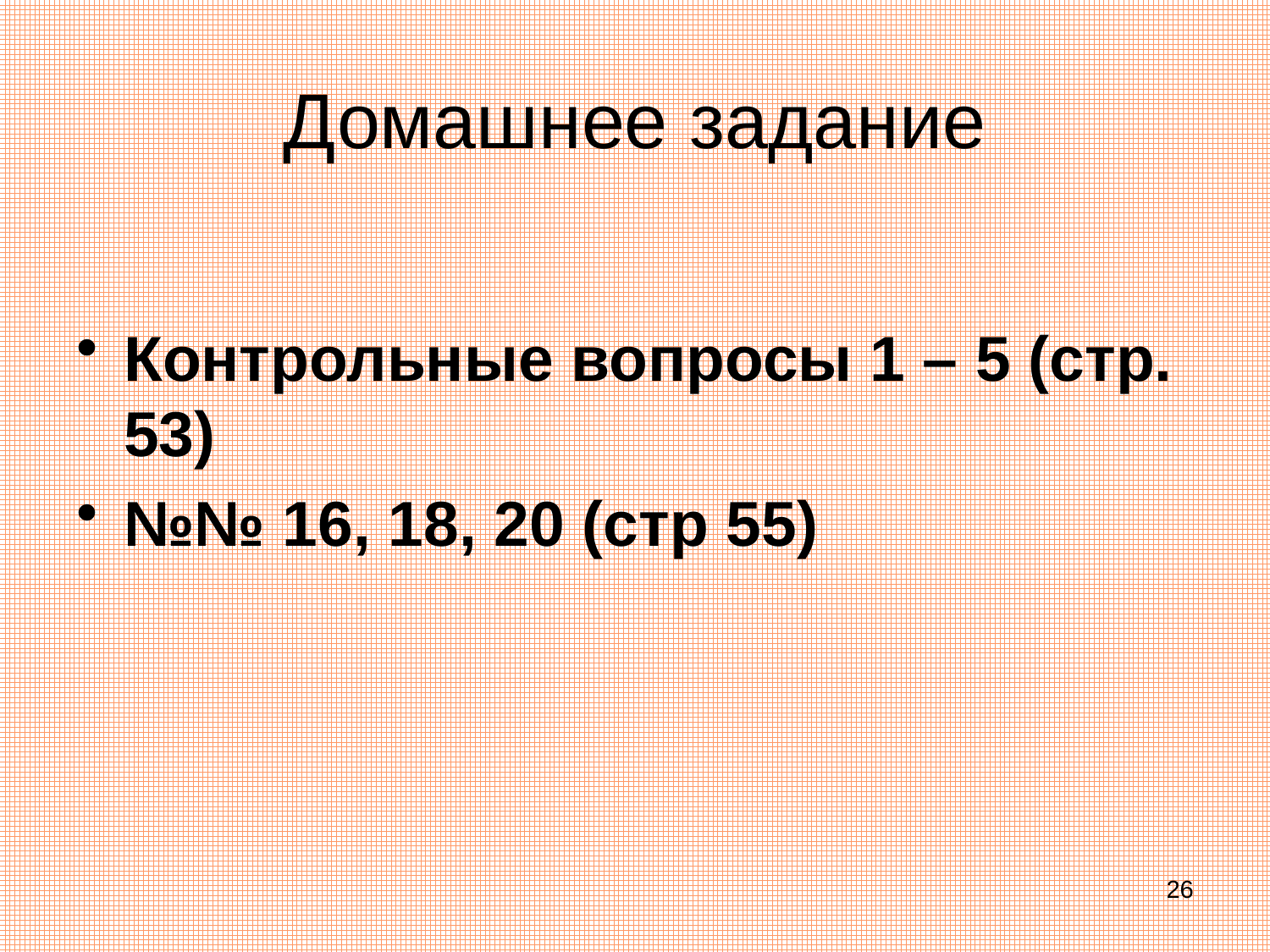

# Домашнее задание

Контрольные вопросы 1 – 5 (стр. 53)
№№ 16, 18, 20 (стр 55)
26